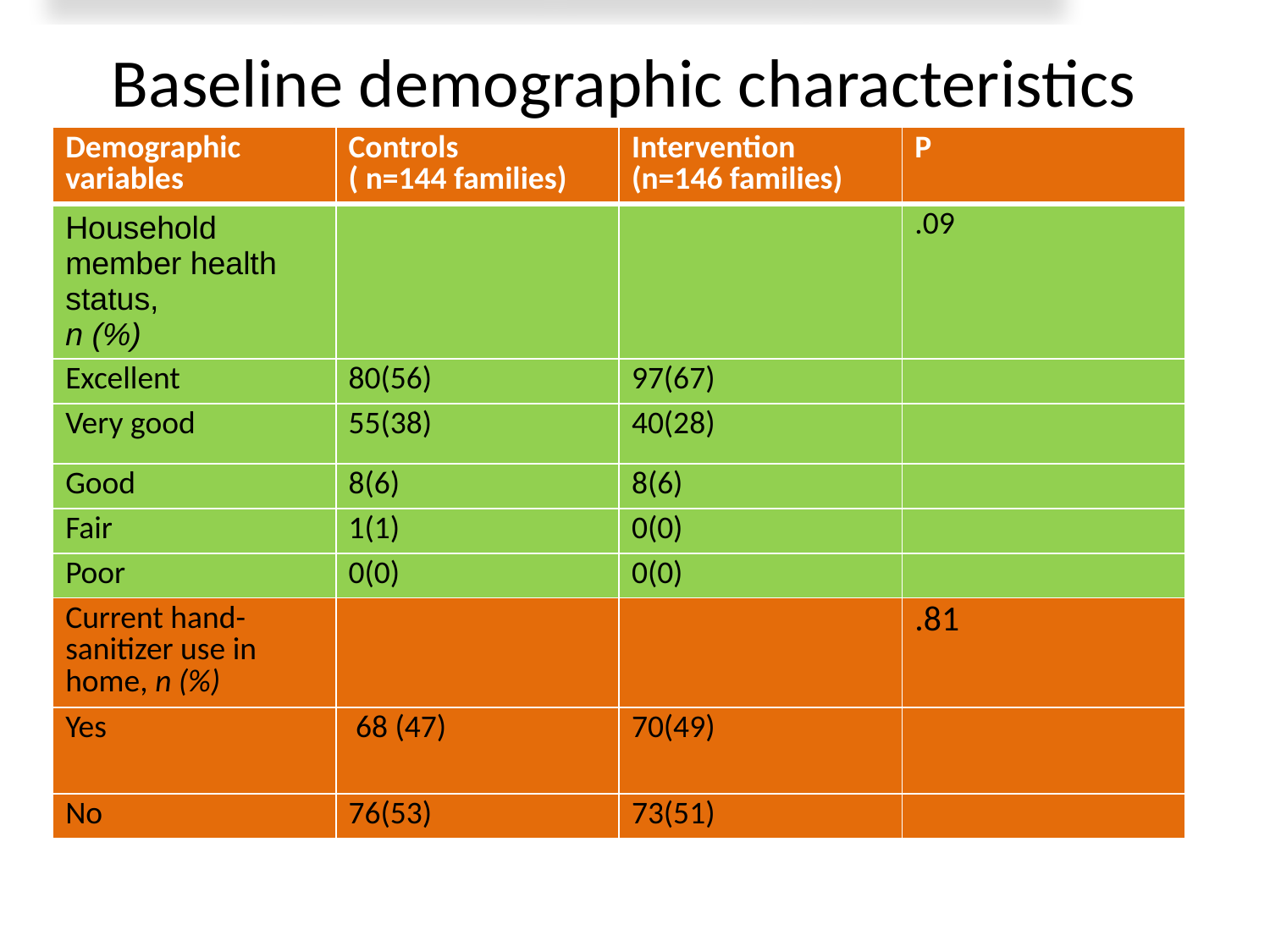

# Baseline demographic characteristics
| Demographic variables | Controls ( n=144 families) | Intervention (n=146 families) | P |
| --- | --- | --- | --- |
| Household member health status, n (%) |  |  | .09 |
| Excellent | 80(56) | 97(67) |  |
| Very good | 55(38) | 40(28) |  |
| Good | 8(6) | 8(6) |  |
| Fair | 1(1) | 0(0) |  |
| Poor | 0(0) | 0(0) |  |
| Current hand-sanitizer use in home, n (%) |  |  | .81 |
| Yes | 68 (47) | 70(49) |  |
| No | 76(53) | 73(51) |  |